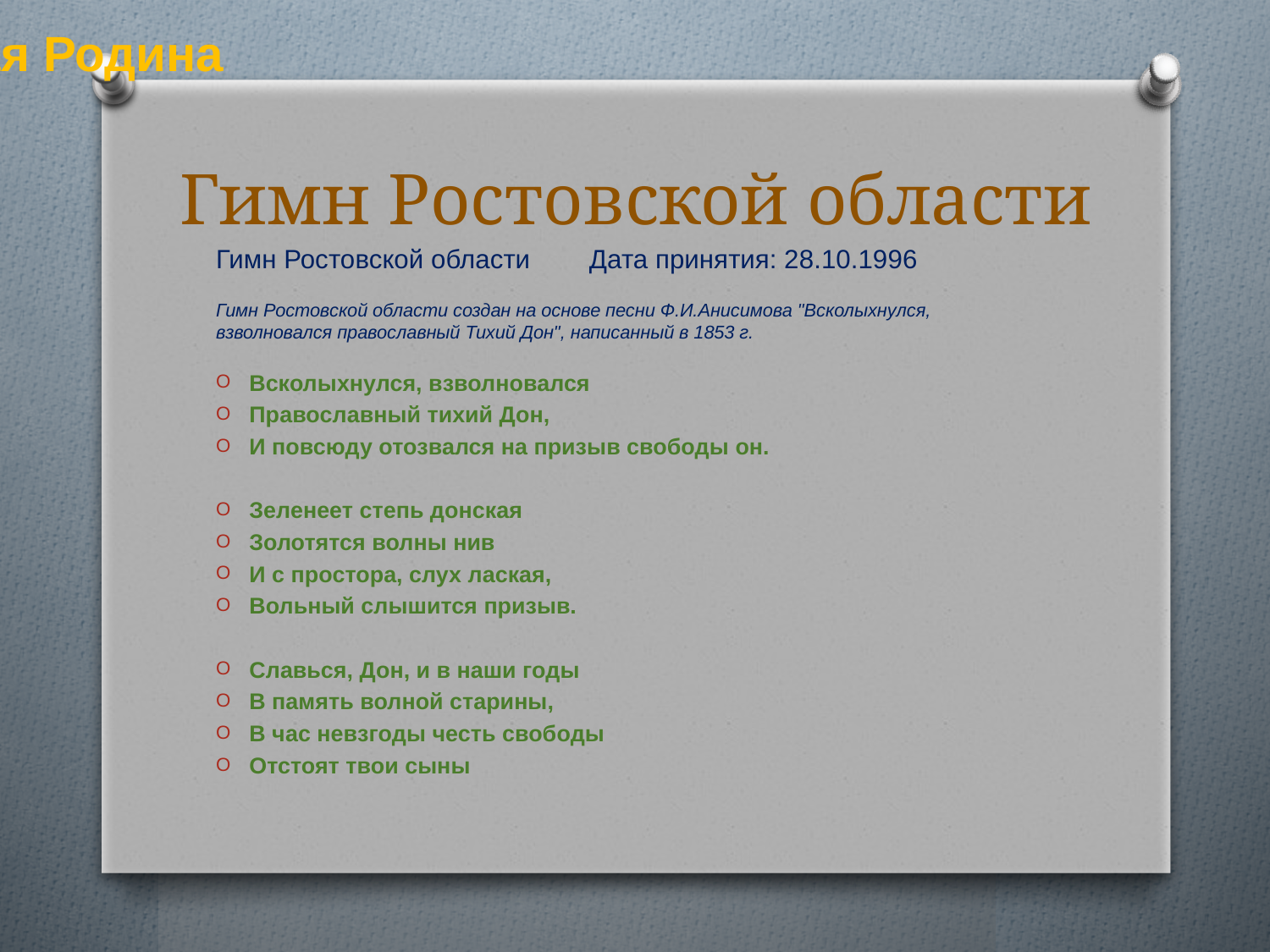

Малая Родина
# Гимн Ростовской области
Гимн Ростовской области        Дата принятия: 28.10.1996

Гимн Ростовской области создан на основе песни Ф.И.Анисимова "Всколыхнулся, взволновался православный Тихий Дон", написанный в 1853 г.

Всколыхнулся, взволновался
Православный тихий Дон,
И повсюду отозвался на призыв свободы он.

Зеленеет степь донская
Золотятся волны нив
И с простора, слух лаская,
Вольный слышится призыв.

Славься, Дон, и в наши годы
В память волной старины,
В час невзгоды честь свободы
Отстоят твои сыны